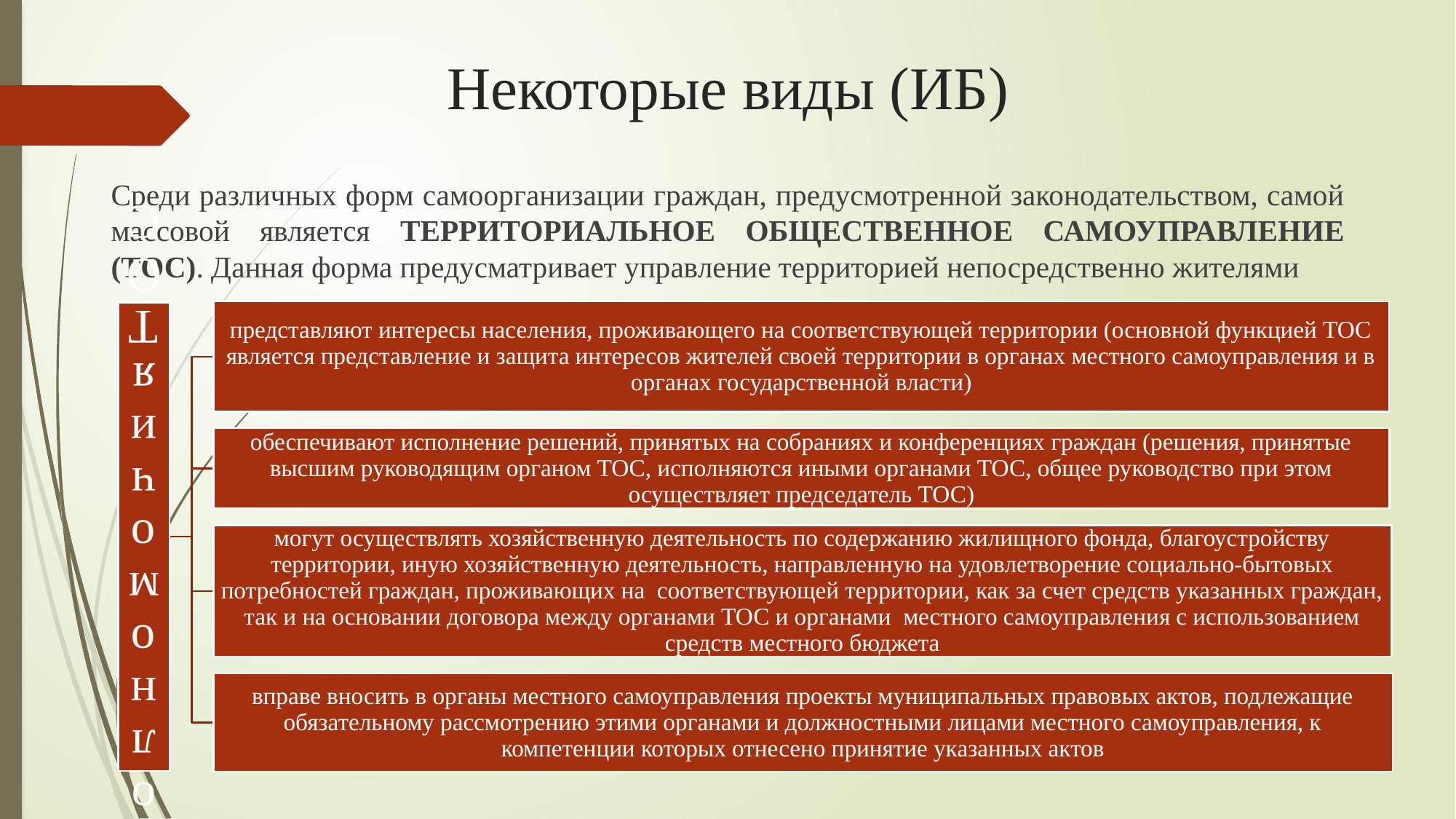

# Некоторые виды (ИБ)
Среди различных форм самоорганизации граждан, предусмотренной законодательством, самой массовой является ТЕРРИТОРИАЛЬНОЕ ОБЩЕСТВЕННОЕ САМОУПРАВЛЕНИЕ (ТОС). Данная форма предусматривает управление территорией непосредственно жителями

Полномочия ТОС
представляют интересы населения, проживающего на соответствующей территории (основной функцией ТОС является представление и защита интересов жителей своей территории в органах местного самоуправления и в органах государственной власти)
обеспечивают исполнение решений, принятых на собраниях и конференциях граждан (решения, принятые высшим руководящим органом ТОС, исполняются иными органами ТОС, общее руководство при этом осуществляет председатель ТОС)
могут осуществлять хозяйственную деятельность по содержанию жилищного фонда, благоустройству территории, иную хозяйственную деятельность, направленную на удовлетворение социально-бытовых потребностей граждан, проживающих на  соответствующей территории, как за счет средств указанных граждан, так и на основании договора между органами ТОС и органами  местного самоуправления с использованием средств местного бюджета
вправе вносить в органы местного самоуправления проекты муниципальных правовых актов, подлежащие обязательному рассмотрению этими органами и должностными лицами местного самоуправления, к компетенции которых отнесено принятие указанных актов